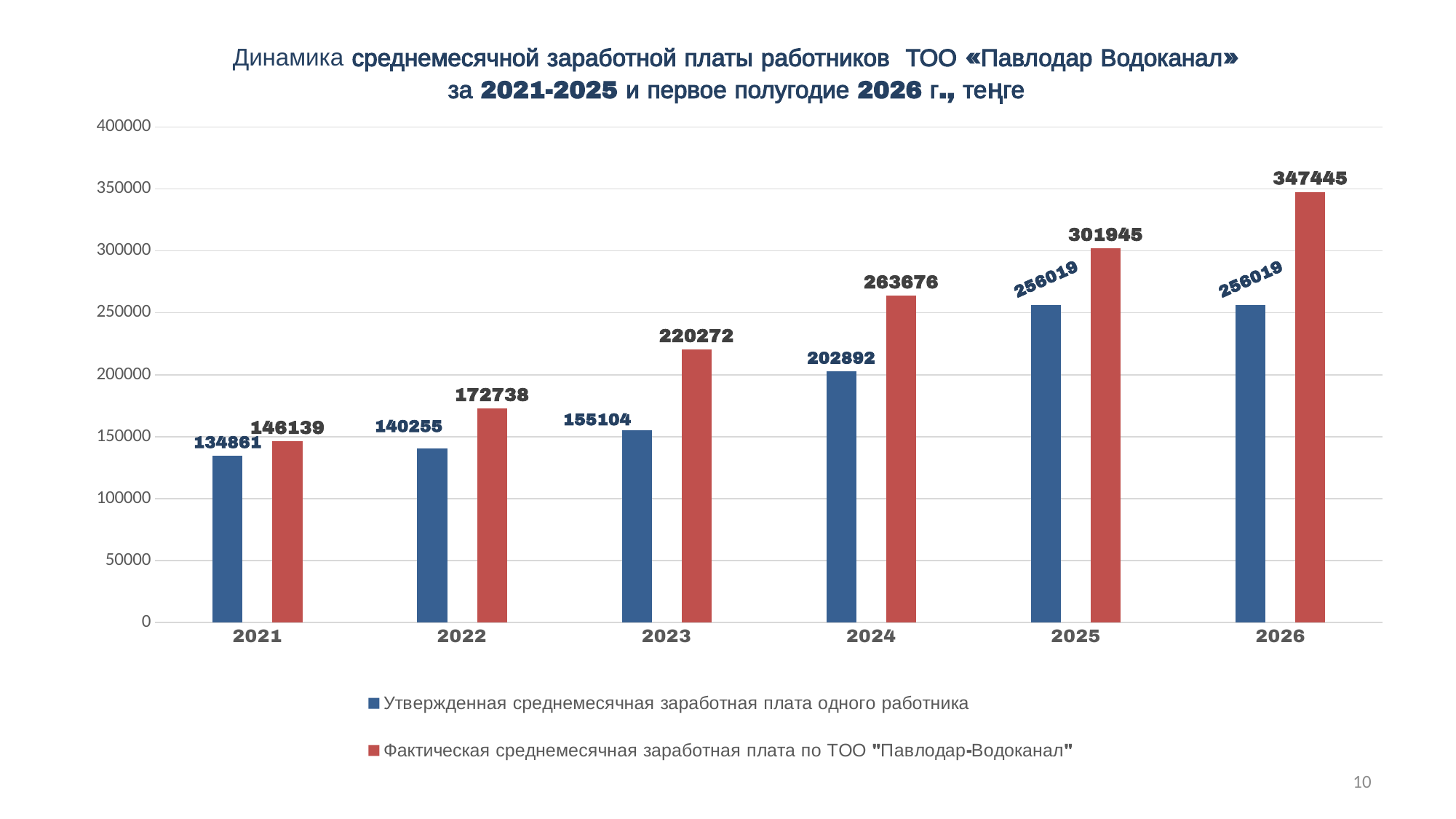

Динамика среднемесячной заработной платы работников  ТОО «Павлодар Водоканал»
за 2021-2025 и первое полугодие 2026 г., теңге

### Chart

| Category | Утвержденная среднемесячная заработная плата одного работника  | Фактическая среднемесячная заработная плата по ТОО "Павлодар-Водоканал" |
|---|---|---|
| 2021 | 134861.0 | 146139.0 |
| 2022 | 140255.0 | 172738.0 |
| 2023 | 155104.0 | 220272.0 |
| 2024 | 202892.0 | 263676.0 |
| 2025 | 256019.0 | 301945.0 |
| 2026 | 256019.0 | 347445.0 |
10